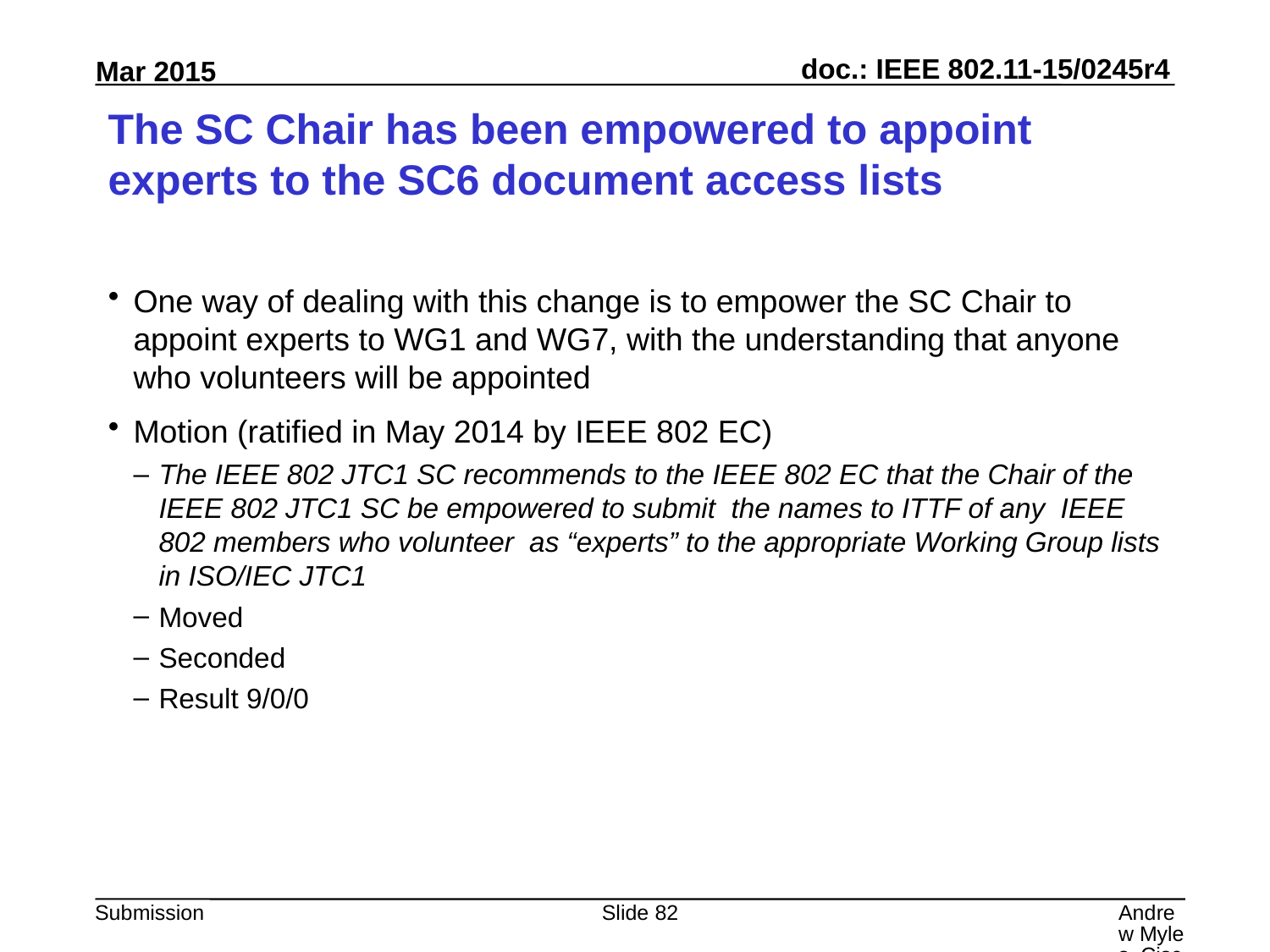

# The SC Chair has been empowered to appoint experts to the SC6 document access lists
One way of dealing with this change is to empower the SC Chair to appoint experts to WG1 and WG7, with the understanding that anyone who volunteers will be appointed
Motion (ratified in May 2014 by IEEE 802 EC)
The IEEE 802 JTC1 SC recommends to the IEEE 802 EC that the Chair of the IEEE 802 JTC1 SC be empowered to submit  the names to ITTF of any  IEEE 802 members who volunteer  as “experts” to the appropriate Working Group lists in ISO/IEC JTC1
Moved
Seconded
Result 9/0/0

Slide 82
Andrew Myles, Cisco